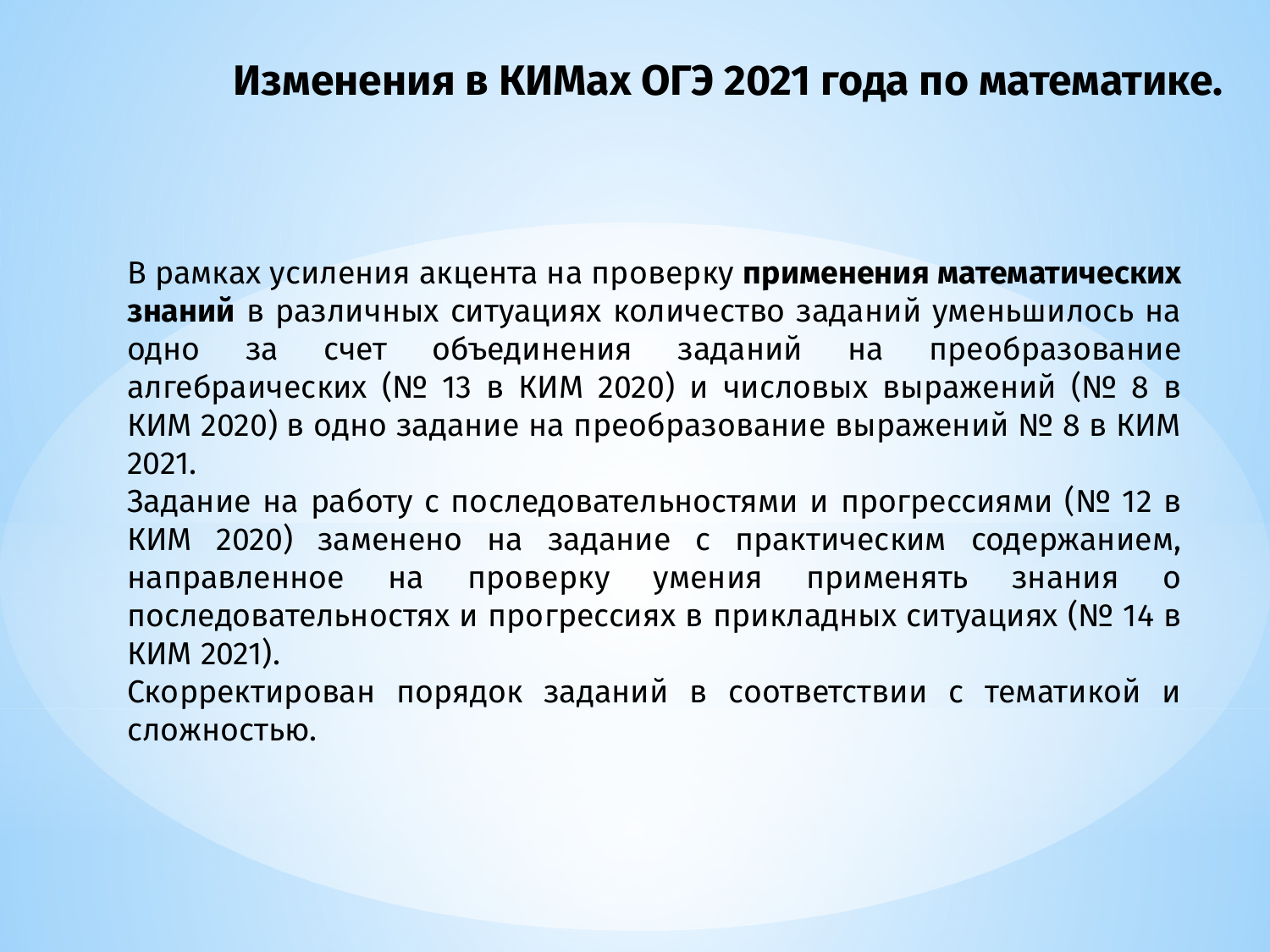

Изменения в КИМах ОГЭ 2021 года по математике.
В рамках усиления акцента на проверку применения математических знаний в различных ситуациях количество заданий уменьшилось на одно за счет объединения заданий на преобразование алгебраических (№ 13 в КИМ 2020) и числовых выражений (№ 8 в КИМ 2020) в одно задание на преобразование выражений № 8 в КИМ 2021.
Задание на работу с последовательностями и прогрессиями (№ 12 в КИМ 2020) заменено на задание с практическим содержанием, направленное на проверку умения применять знания о последовательностях и прогрессиях в прикладных ситуациях (№ 14 в КИМ 2021).
Скорректирован порядок заданий в соответствии с тематикой и сложностью.